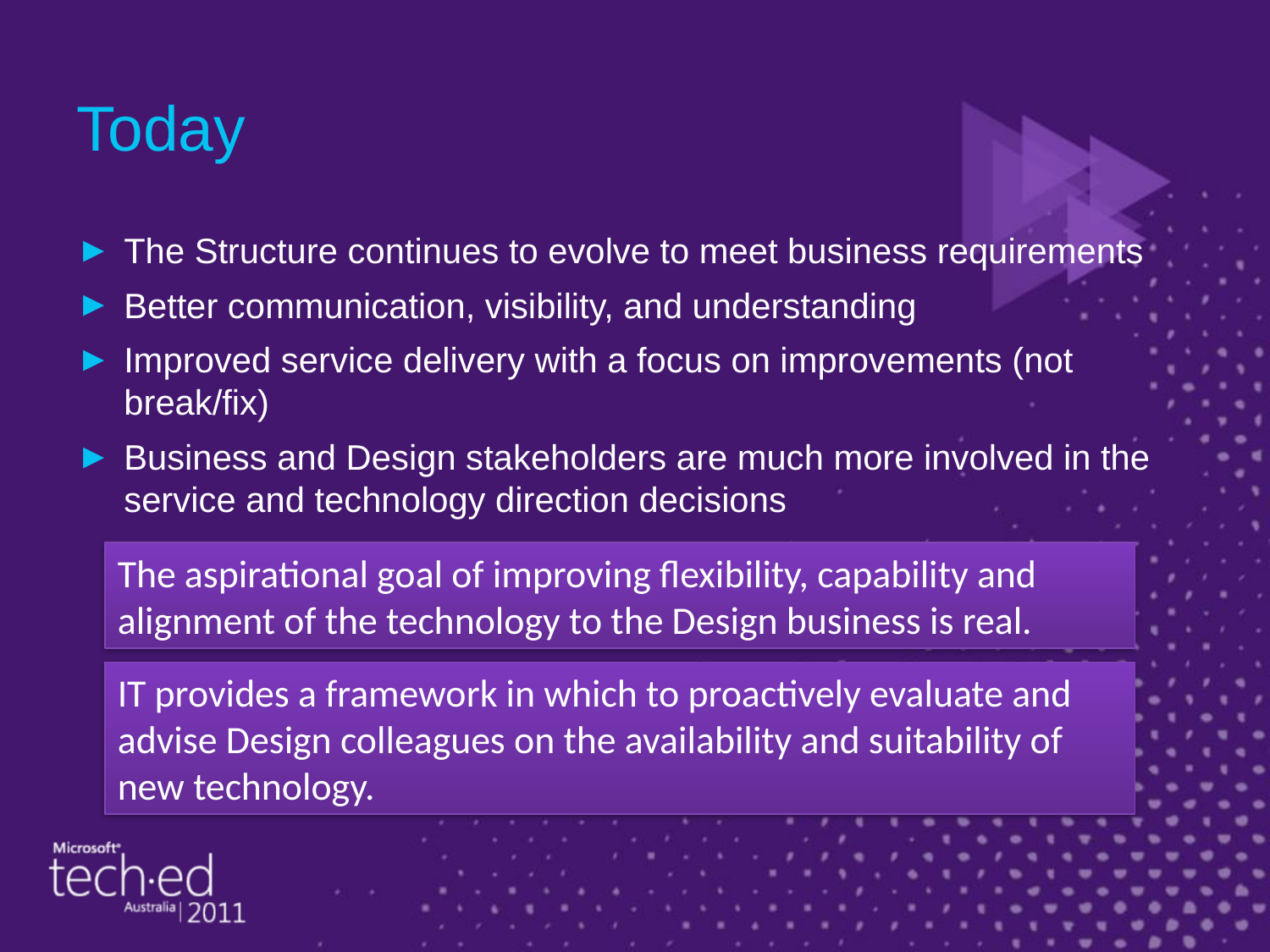

# Today
The Structure continues to evolve to meet business requirements
Better communication, visibility, and understanding
Improved service delivery with a focus on improvements (not break/fix)
Business and Design stakeholders are much more involved in the service and technology direction decisions
The aspirational goal of improving flexibility, capability and alignment of the technology to the Design business is real.
IT provides a framework in which to proactively evaluate and advise Design colleagues on the availability and suitability of new technology.